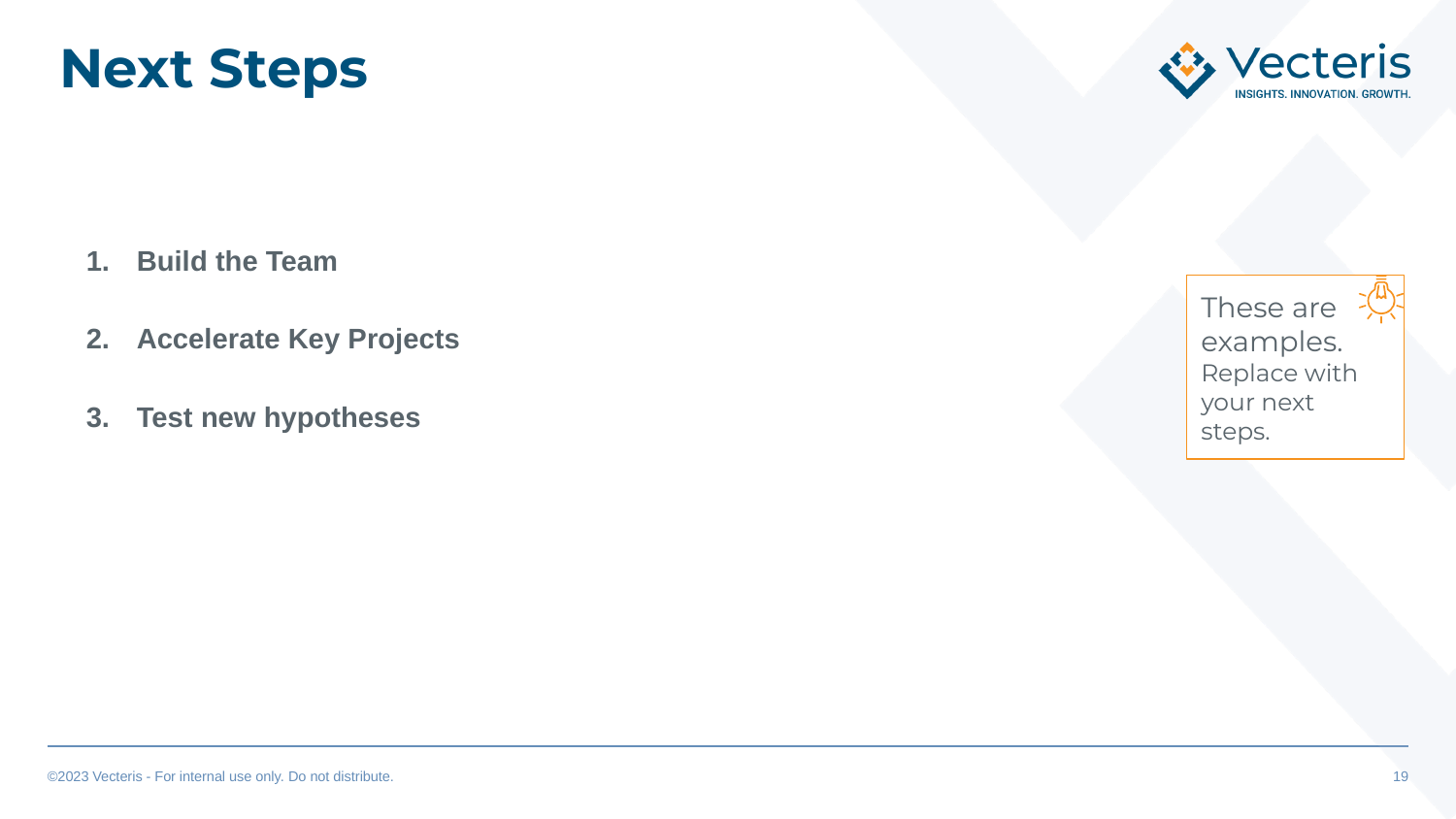

# Next Steps
Build the Team

Accelerate Key Projects

Test new hypotheses

These are examples. Replace with your next steps.